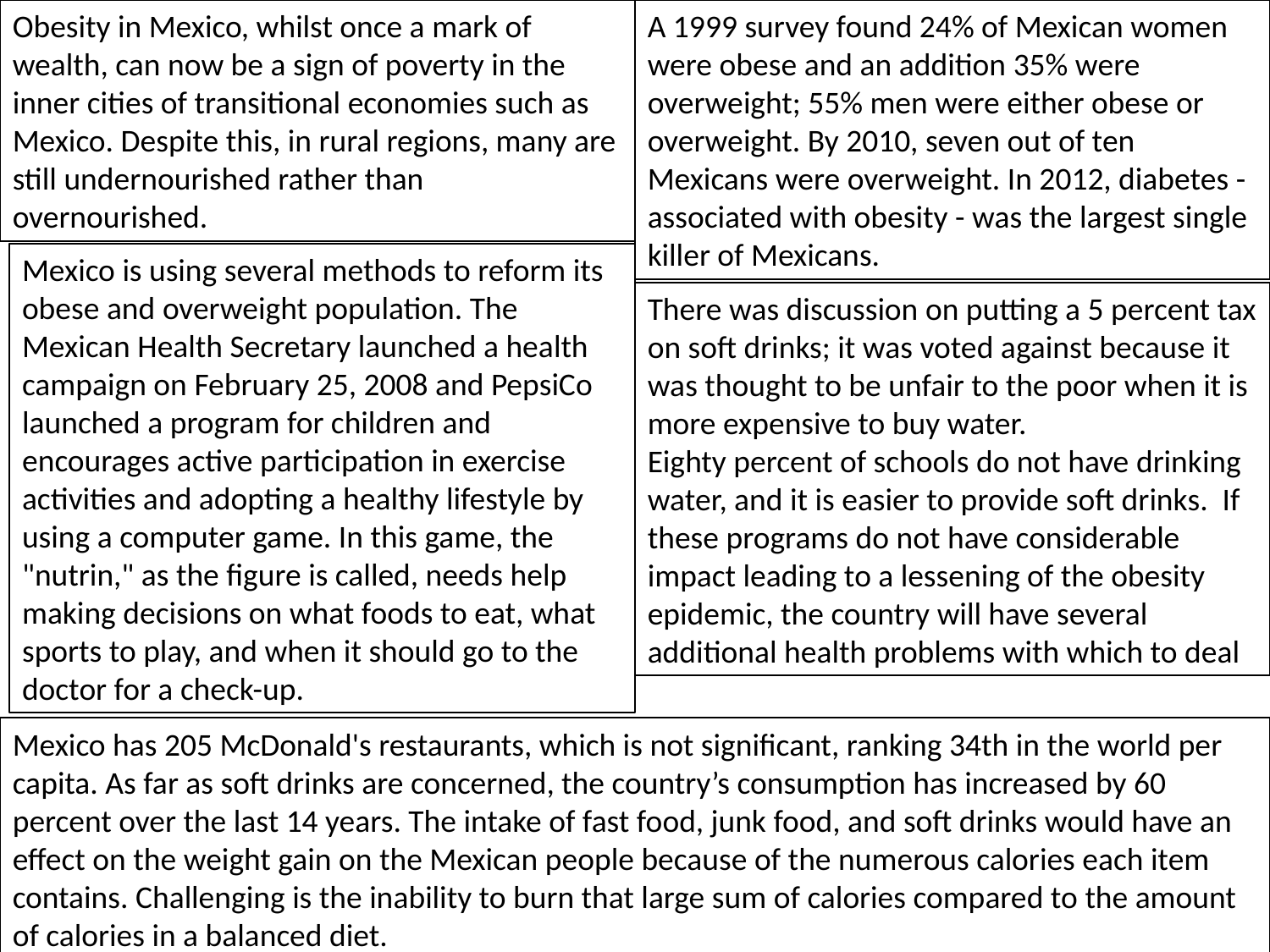

Obesity in Mexico, whilst once a mark of wealth, can now be a sign of poverty in the inner cities of transitional economies such as Mexico. Despite this, in rural regions, many are still undernourished rather than overnourished.
A 1999 survey found 24% of Mexican women were obese and an addition 35% were overweight; 55% men were either obese or overweight. By 2010, seven out of ten Mexicans were overweight. In 2012, diabetes - associated with obesity - was the largest single killer of Mexicans.
Mexico is using several methods to reform its obese and overweight population. The Mexican Health Secretary launched a health campaign on February 25, 2008 and PepsiCo launched a program for children and encourages active participation in exercise activities and adopting a healthy lifestyle by using a computer game. In this game, the "nutrin," as the figure is called, needs help making decisions on what foods to eat, what sports to play, and when it should go to the doctor for a check-up.
There was discussion on putting a 5 percent tax on soft drinks; it was voted against because it was thought to be unfair to the poor when it is more expensive to buy water.
Eighty percent of schools do not have drinking water, and it is easier to provide soft drinks.  If these programs do not have considerable impact leading to a lessening of the obesity epidemic, the country will have several additional health problems with which to deal
Mexico has 205 McDonald's restaurants, which is not significant, ranking 34th in the world per capita. As far as soft drinks are concerned, the country’s consumption has increased by 60 percent over the last 14 years. The intake of fast food, junk food, and soft drinks would have an effect on the weight gain on the Mexican people because of the numerous calories each item contains. Challenging is the inability to burn that large sum of calories compared to the amount of calories in a balanced diet.